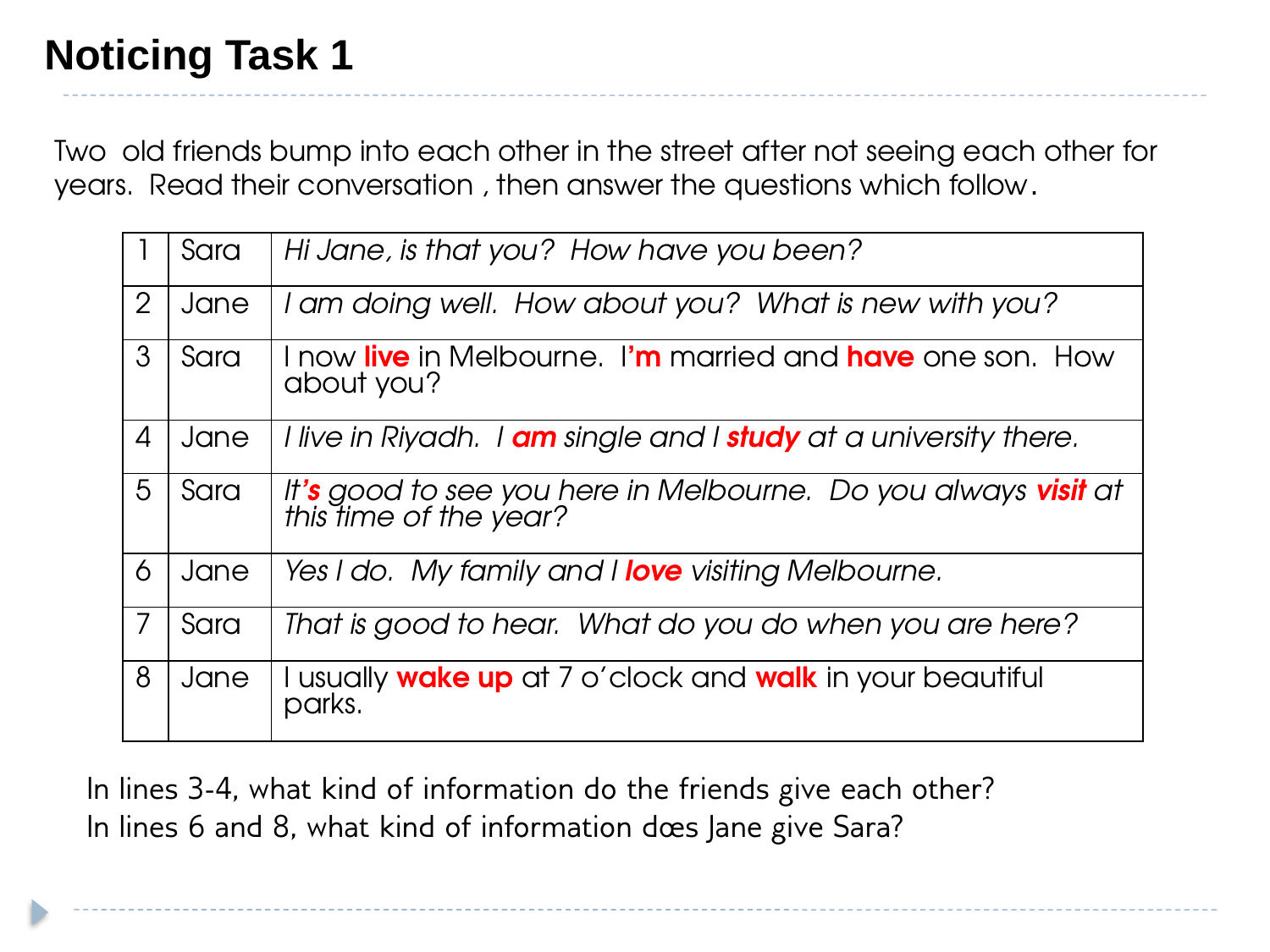

# Noticing Task 1
Two  old friends bump into each other in the street after not seeing each other for years.  Read their conversation , then answer the questions which follow.
| 1 | Sara | Hi Jane, is that you? How have you been? |
| --- | --- | --- |
| 2 | Jane | I am doing well. How about you? What is new with you? |
| 3 | Sara | I now live in Melbourne. I’m married and have one son. How about you? |
| 4 | Jane | I live in Riyadh. I am single and I study at a university there. |
| 5 | Sara | It’s good to see you here in Melbourne. Do you always visit at this time of the year? |
| 6 | Jane | Yes I do. My family and I love visiting Melbourne. |
| 7 | Sara | That is good to hear. What do you do when you are here? |
| 8 | Jane | I usually wake up at 7 o’clock and walk in your beautiful parks. |
In lines 3-4, what kind of information do the friends give each other?
In lines 6 and 8, what kind of information does Jane give Sara?